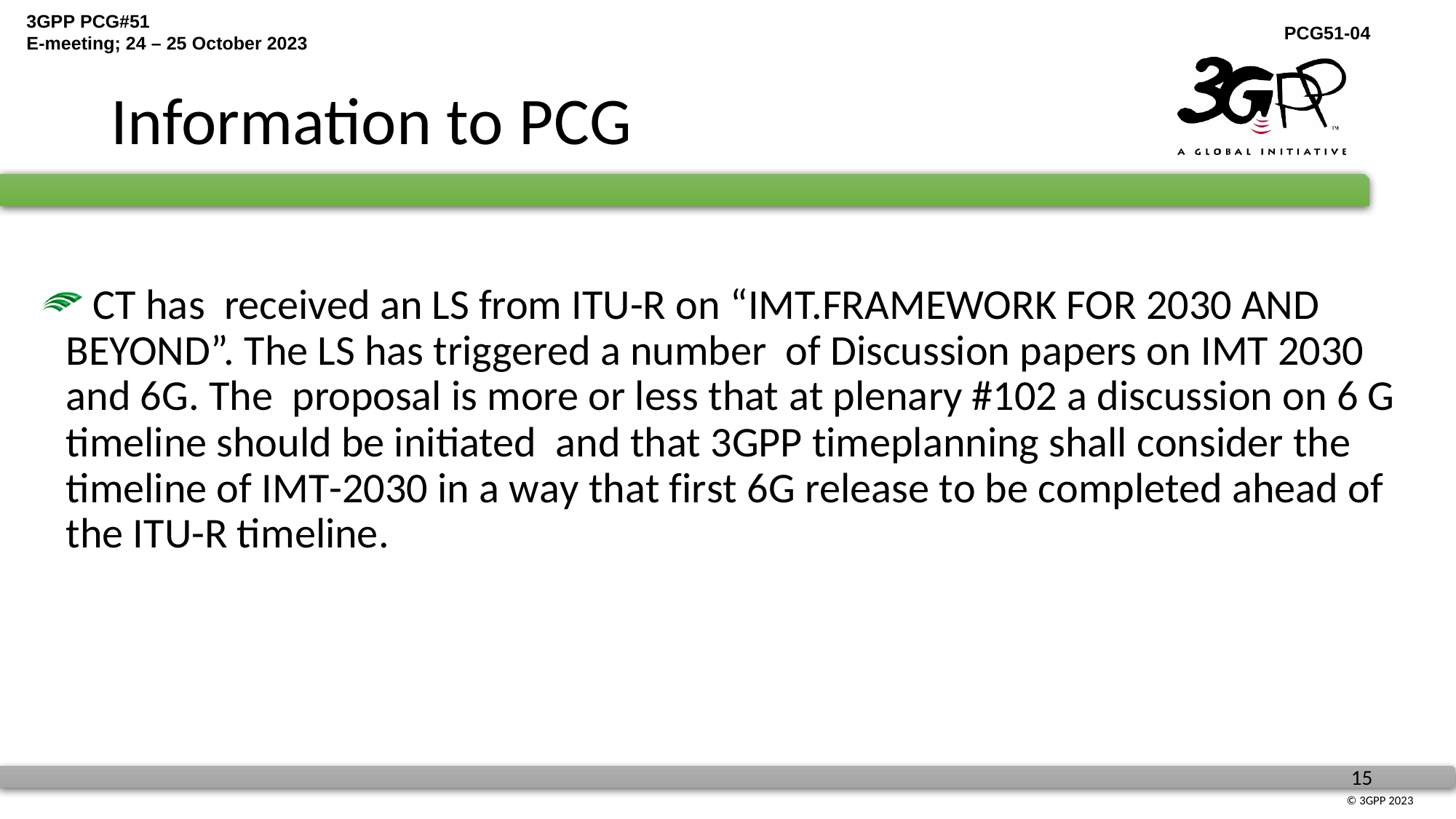

# Information to PCG

 CT has  received an LS from ITU-R on “IMT.FRAMEWORK FOR 2030 AND BEYOND”. The LS has triggered a number  of Discussion papers on IMT 2030 and 6G. The  proposal is more or less that at plenary #102 a discussion on 6 G timeline should be initiated  and that 3GPP timeplanning shall consider the timeline of IMT-2030 in a way that first 6G release to be completed ahead of the ITU-R timeline.